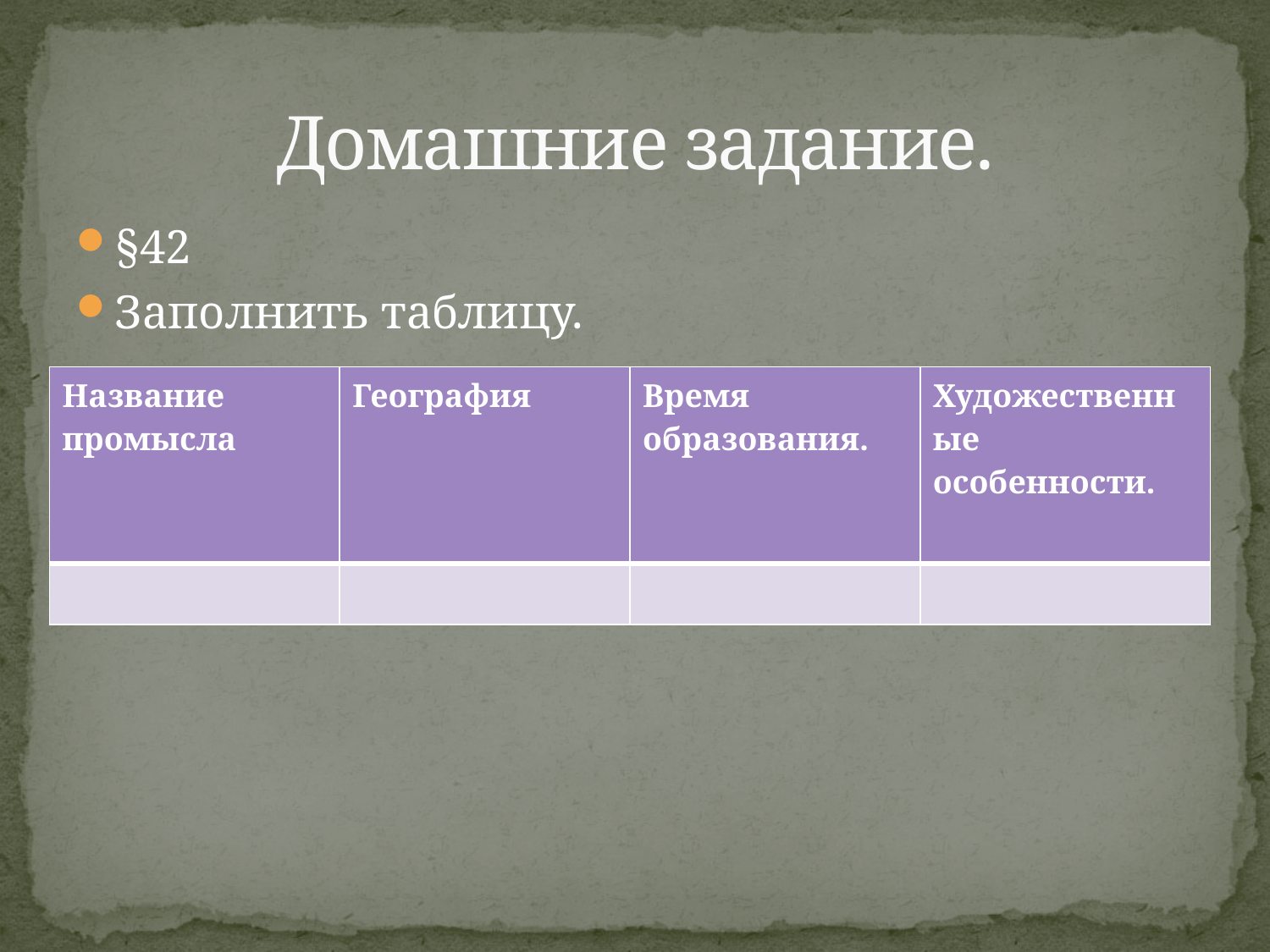

# Домашние задание.
§42
Заполнить таблицу.
| Название промысла | География | Время образования. | Художественные особенности. |
| --- | --- | --- | --- |
|  |  |  |  |